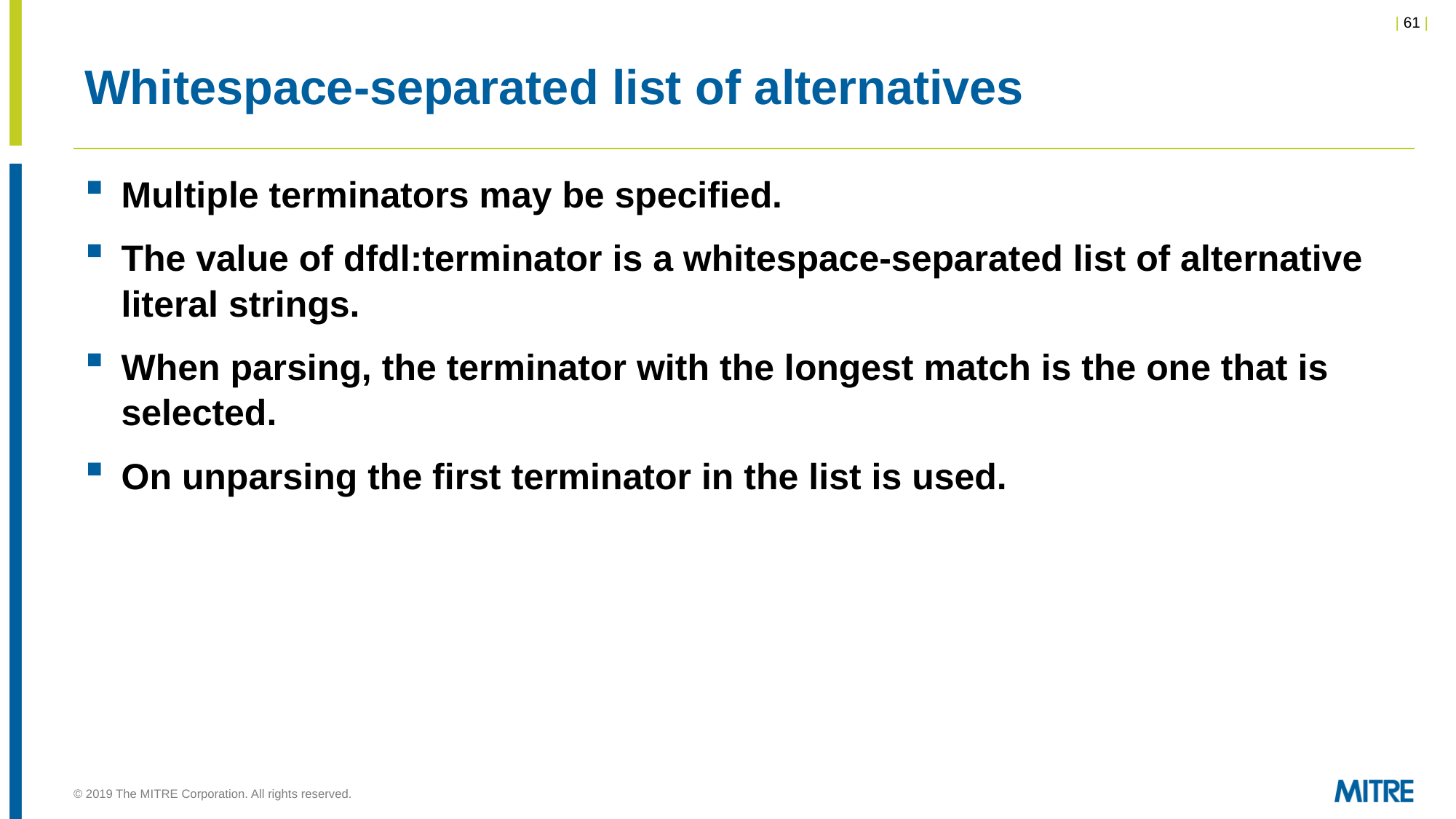

# Whitespace-separated list of alternatives
Multiple terminators may be specified.
The value of dfdl:terminator is a whitespace-separated list of alternative literal strings.
When parsing, the terminator with the longest match is the one that is selected.
On unparsing the first terminator in the list is used.

© 2019 The MITRE Corporation. All rights reserved.